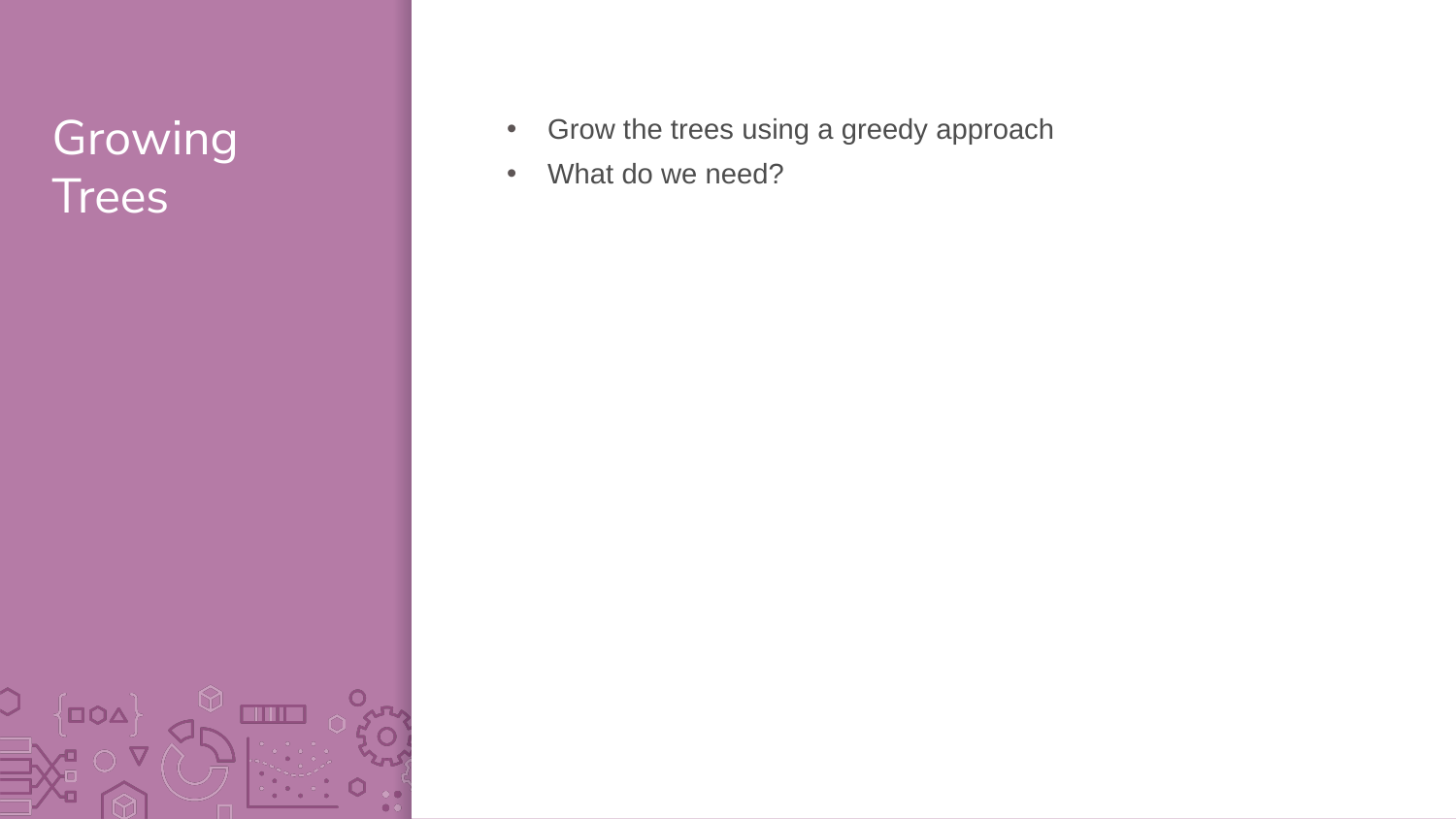

# Growing Trees
Grow the trees using a greedy approach
What do we need?